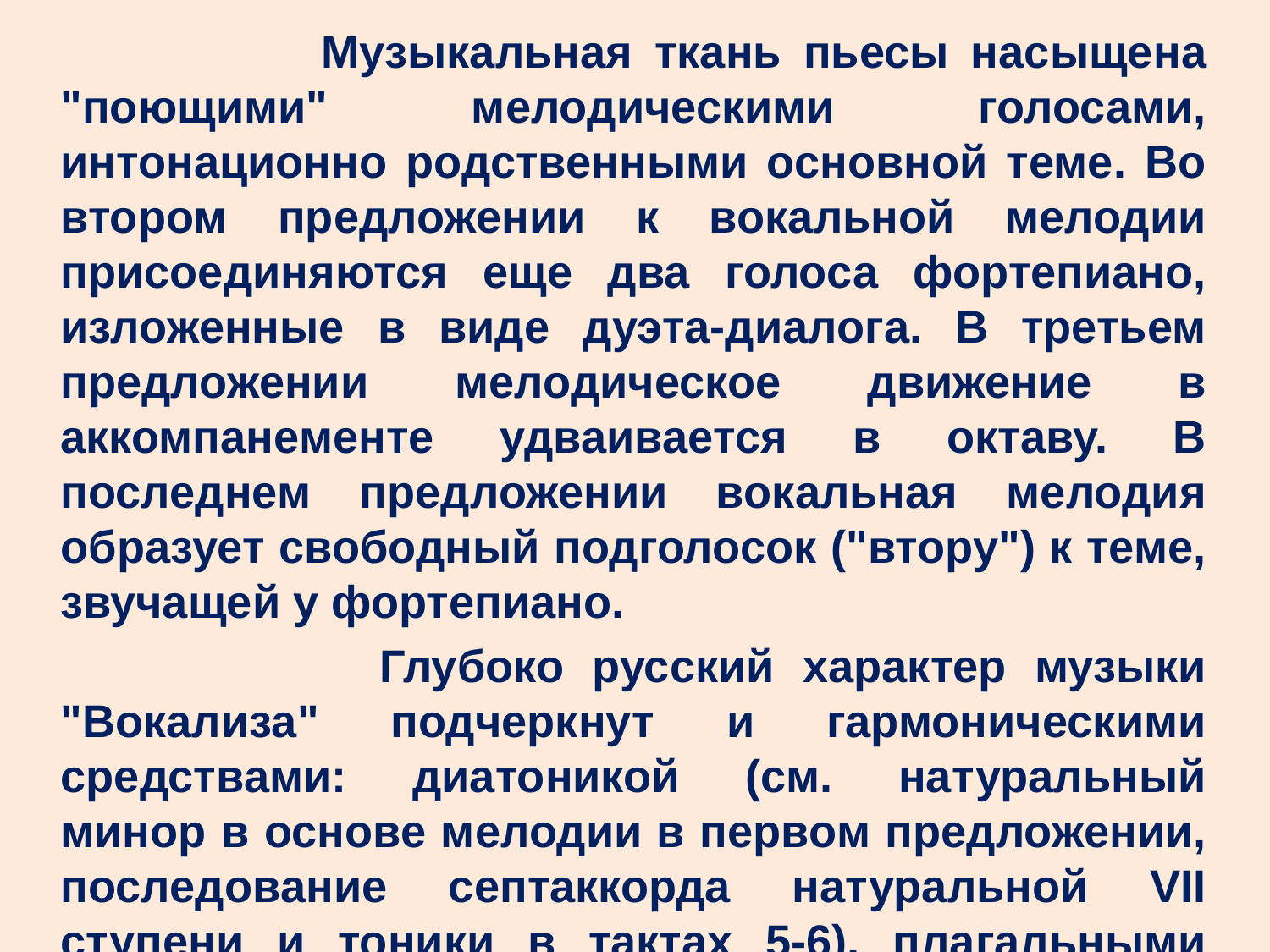

Музыкальная ткань пьесы насыщена "поющими" мелодическими голосами, интонационно родственными основной теме. Во втором предложении к вокальной мелодии присоединяются еще два голоса фортепиано, изложенные в виде дуэта-диалога. В третьем предложении мелодическое движение в аккомпанементе удваивается в октаву. В последнем предложении вокальная мелодия образует свободный подголосок ("втору") к теме, звучащей у фортепиано.
             Глубоко русский характер музыки "Вокализа" подчеркнут и гармоническими средствами: диатоникой (см. натуральный минор в основе мелодии в первом предложении, последование септаккорда натуральной VII ступени и тоники в тактах 5-6), плагальными оборотами (например, такты 2-3 в начале третьего предложения), частыми параллелизмами в голосоведении (в частности, см. последование параллельных трезвучий в такте 3 от конца романса).